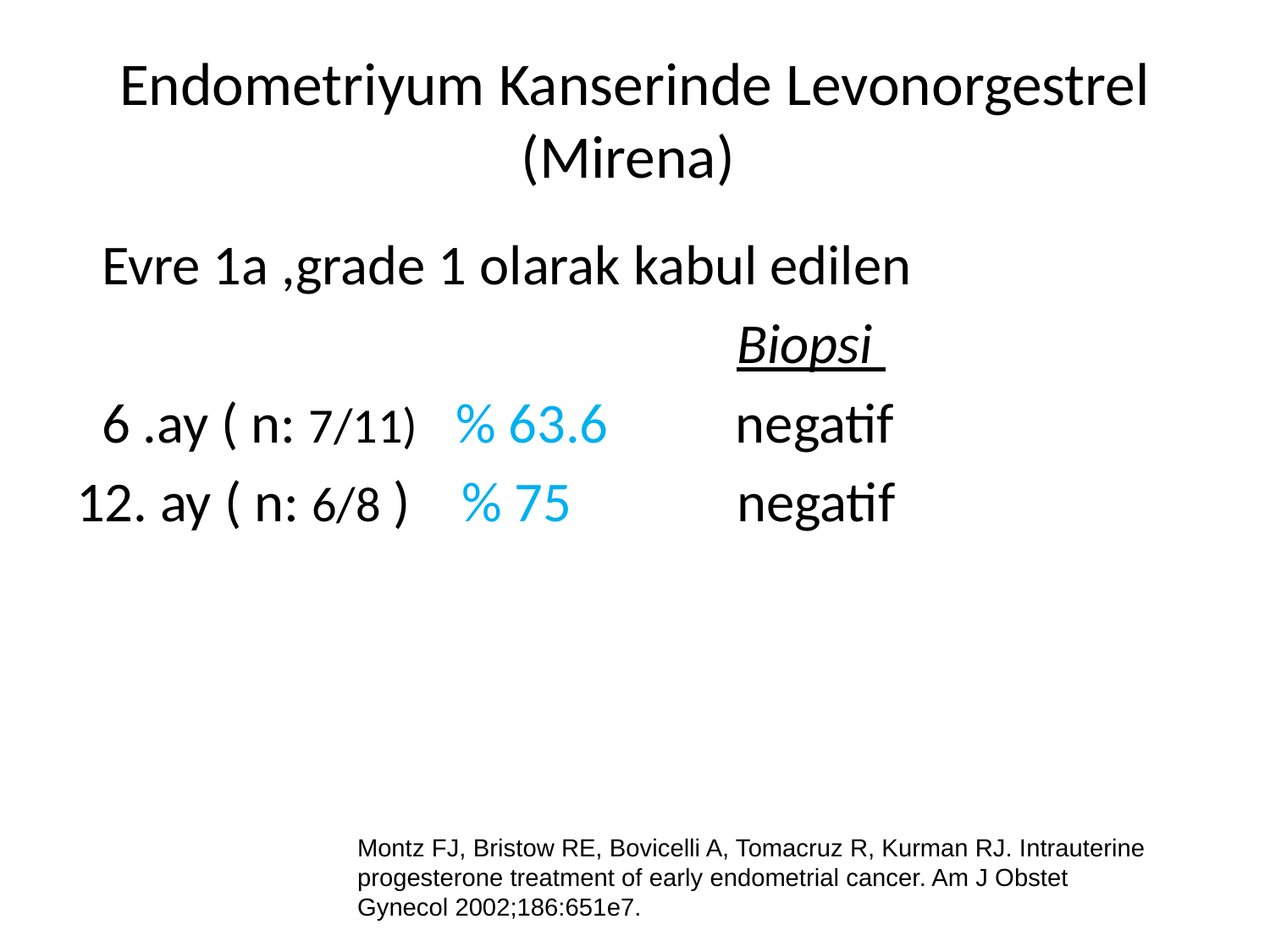

# Endometriyum Kanserinde Levonorgestrel (Mirena)
  Evre 1a ,grade 1 olarak kabul edilen
                                                    Biopsi
  6 .ay ( n: 7/11)   % 63.6          negatif
12. ay ( n: 6/8 )    % 75             negatif
Montz FJ, Bristow RE, Bovicelli A, Tomacruz R, Kurman RJ. Intrauterine
progesterone treatment of early endometrial cancer. Am J Obstet
Gynecol 2002;186:651e7.